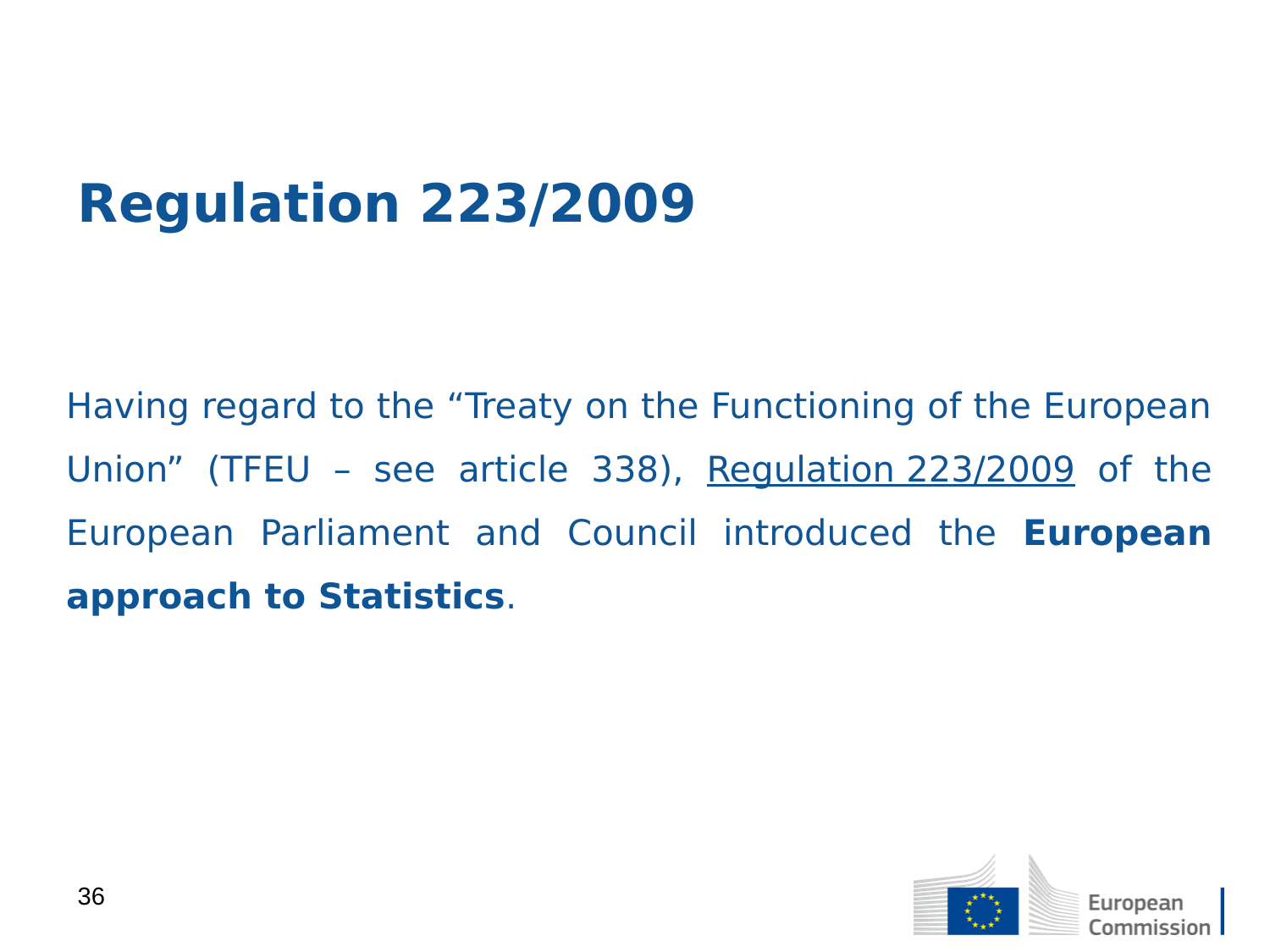

# Regulation 223/2009
Having regard to the “Treaty on the Functioning of the European Union” (TFEU – see article 338), Regulation 223/2009 of the European Parliament and Council introduced the European approach to Statistics.

36